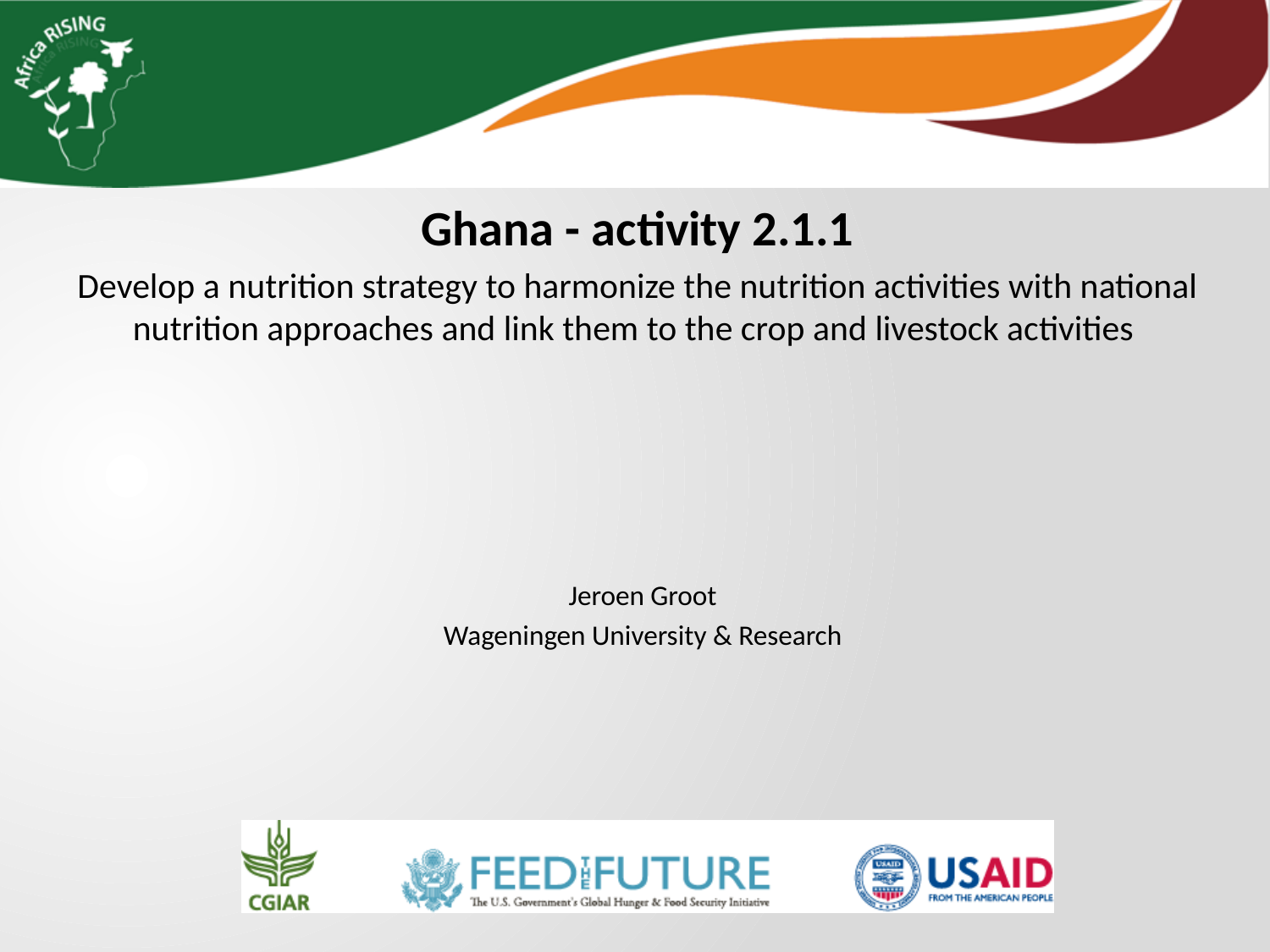

Ghana - activity 2.1.1
Develop a nutrition strategy to harmonize the nutrition activities with national nutrition approaches and link them to the crop and livestock activities
Jeroen Groot
Wageningen University & Research